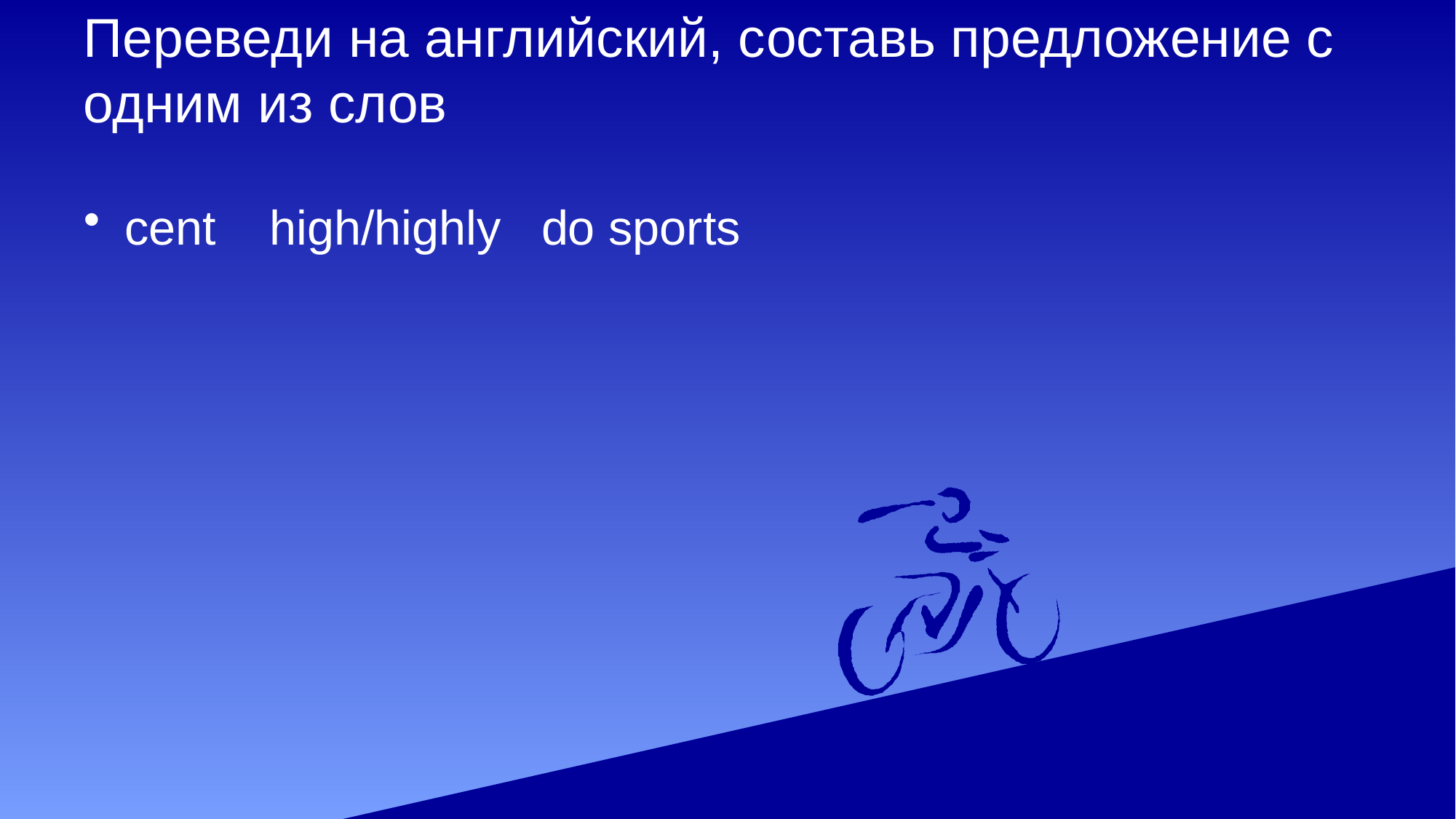

# Переведи на английский, составь предложение с одним из слов
cent    high/highly   do sports